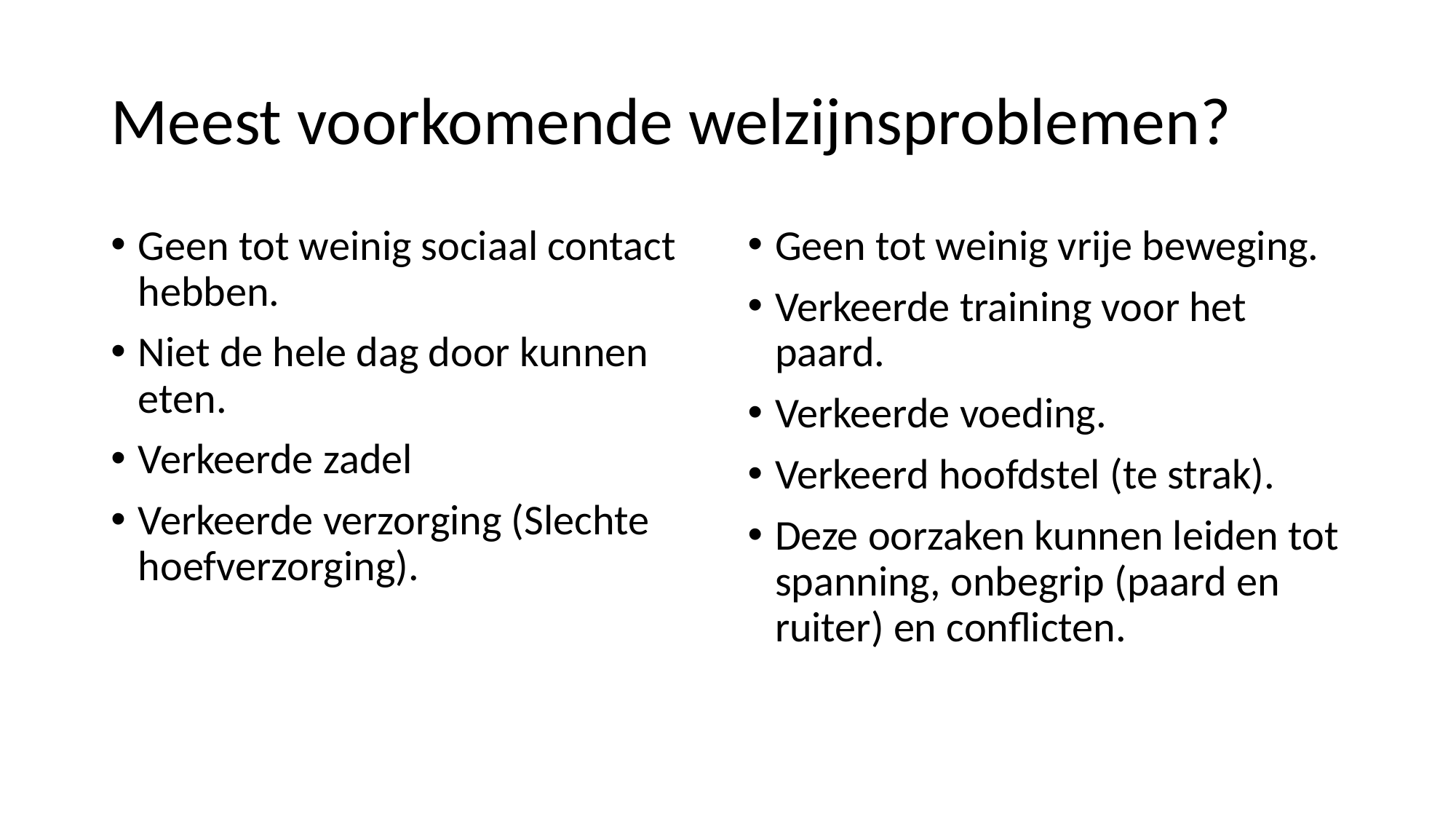

# Meest voorkomende welzijnsproblemen?
Geen tot weinig sociaal contact hebben.
Niet de hele dag door kunnen eten.
Verkeerde zadel
Verkeerde verzorging (Slechte hoefverzorging).
Geen tot weinig vrije beweging.
Verkeerde training voor het paard.
Verkeerde voeding.
Verkeerd hoofdstel (te strak).
Deze oorzaken kunnen leiden tot spanning, onbegrip (paard en ruiter) en conflicten.